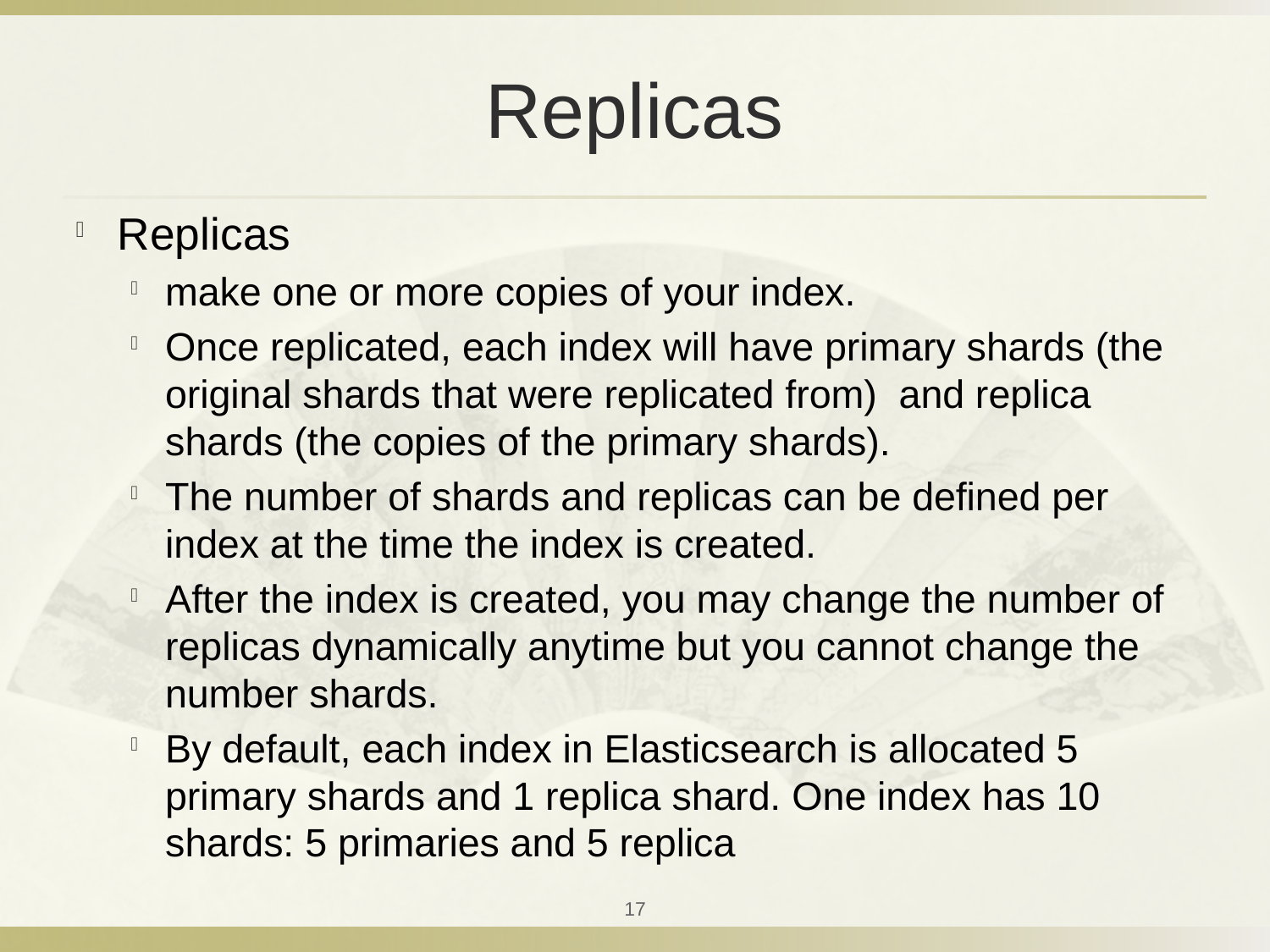

# Replicas
Replicas
make one or more copies of your index.
Once replicated, each index will have primary shards (the original shards that were replicated from)  and replica shards (the copies of the primary shards).
The number of shards and replicas can be defined per index at the time the index is created.
After the index is created, you may change the number of replicas dynamically anytime but you cannot change the number shards.
By default, each index in Elasticsearch is allocated 5 primary shards and 1 replica shard. One index has 10 shards: 5 primaries and 5 replica
17